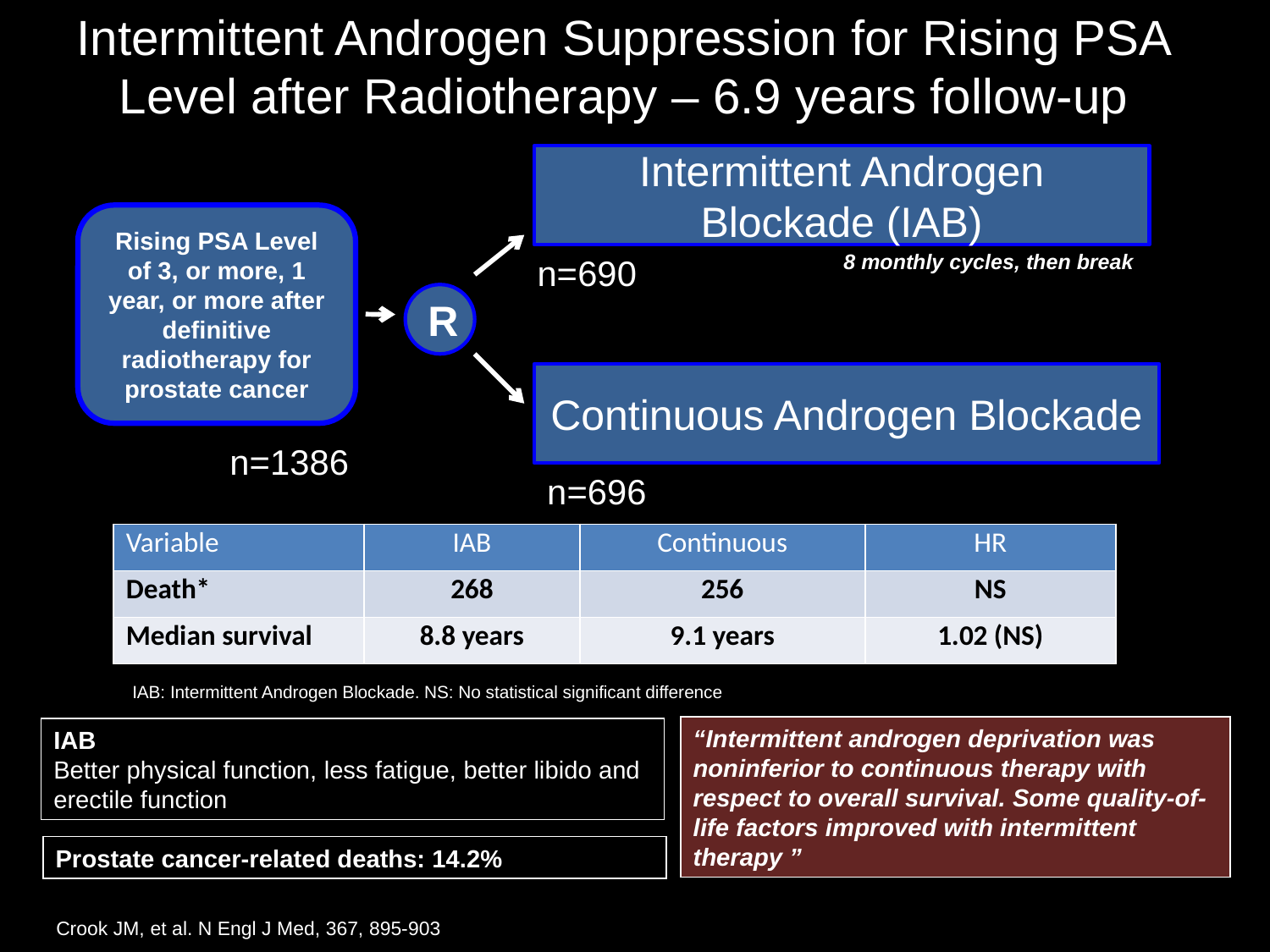

# Intermittent Androgen Suppression for Rising PSA Level after Radiotherapy – 6.9 years follow-up
Intermittent Androgen Blockade (IAB)
Rising PSA Level of 3, or more, 1 year, or more after definitive radiotherapy for prostate cancer
8 monthly cycles, then break
n=690
R
Continuous Androgen Blockade
n=1386
n=696
| Variable | IAB | Continuous | HR |
| --- | --- | --- | --- |
| Death\* | 268 | 256 | NS |
| Median survival | 8.8 years | 9.1 years | 1.02 (NS) |
IAB: Intermittent Androgen Blockade. NS: No statistical significant difference
“Intermittent androgen deprivation was noninferior to continuous therapy with respect to overall survival. Some quality-of-life factors improved with intermittent therapy ”
IAB
Better physical function, less fatigue, better libido and erectile function
Prostate cancer-related deaths: 14.2%
Crook JM, et al. N Engl J Med, 367, 895-903